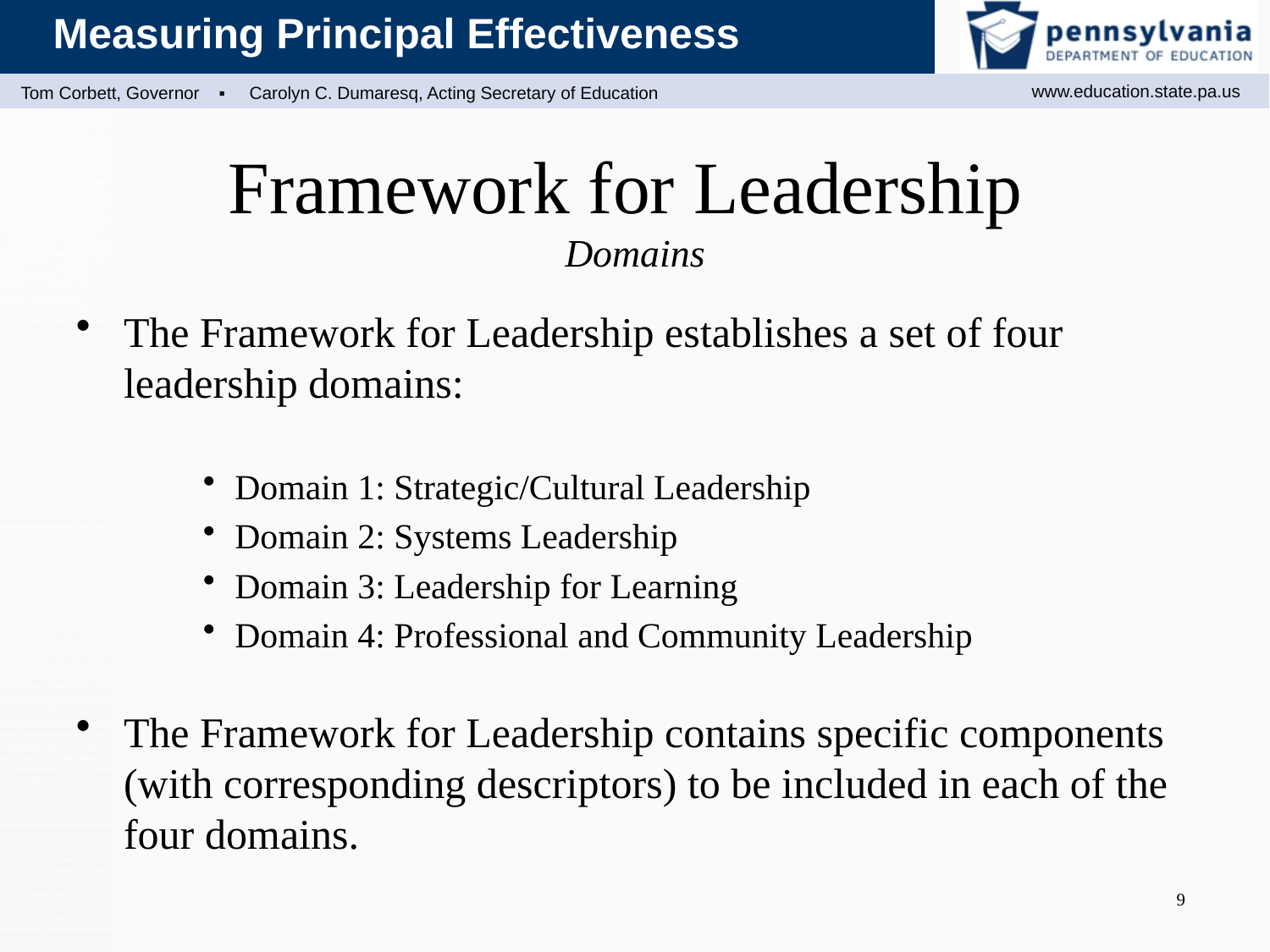

# Framework for Leadership Domains
The Framework for Leadership establishes a set of four leadership domains:
Domain 1: Strategic/Cultural Leadership
Domain 2: Systems Leadership
Domain 3: Leadership for Learning
Domain 4: Professional and Community Leadership
The Framework for Leadership contains specific components (with corresponding descriptors) to be included in each of the four domains.

9